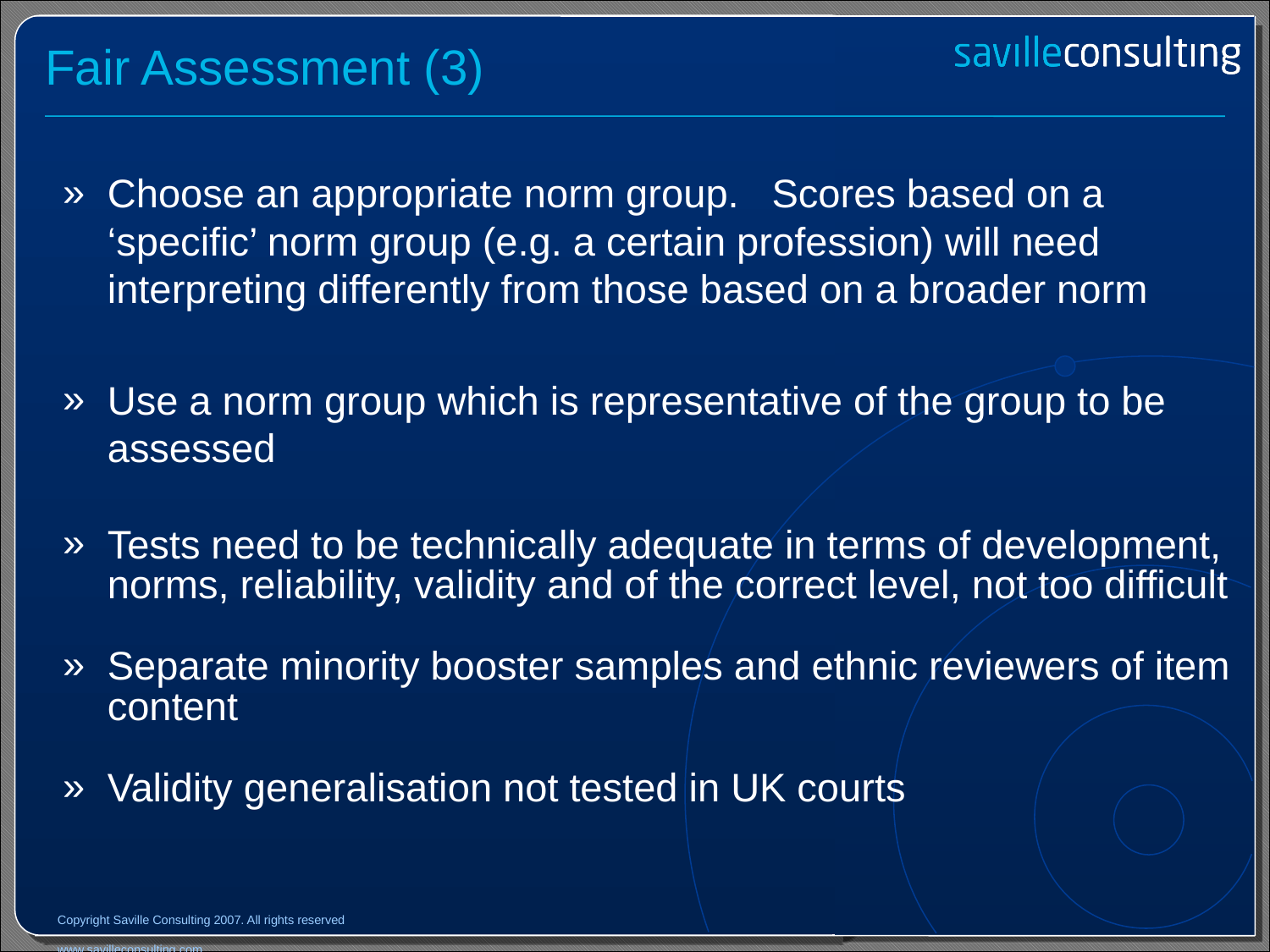

# Fair Assessment (3)
Choose an appropriate norm group.   Scores based on a ‘specific’ norm group (e.g. a certain profession) will need interpreting differently from those based on a broader norm

Use a norm group which is representative of the group to be assessed

Tests need to be technically adequate in terms of development, norms, reliability, validity and of the correct level, not too difficult

Separate minority booster samples and ethnic reviewers of item content

Validity generalisation not tested in UK courts